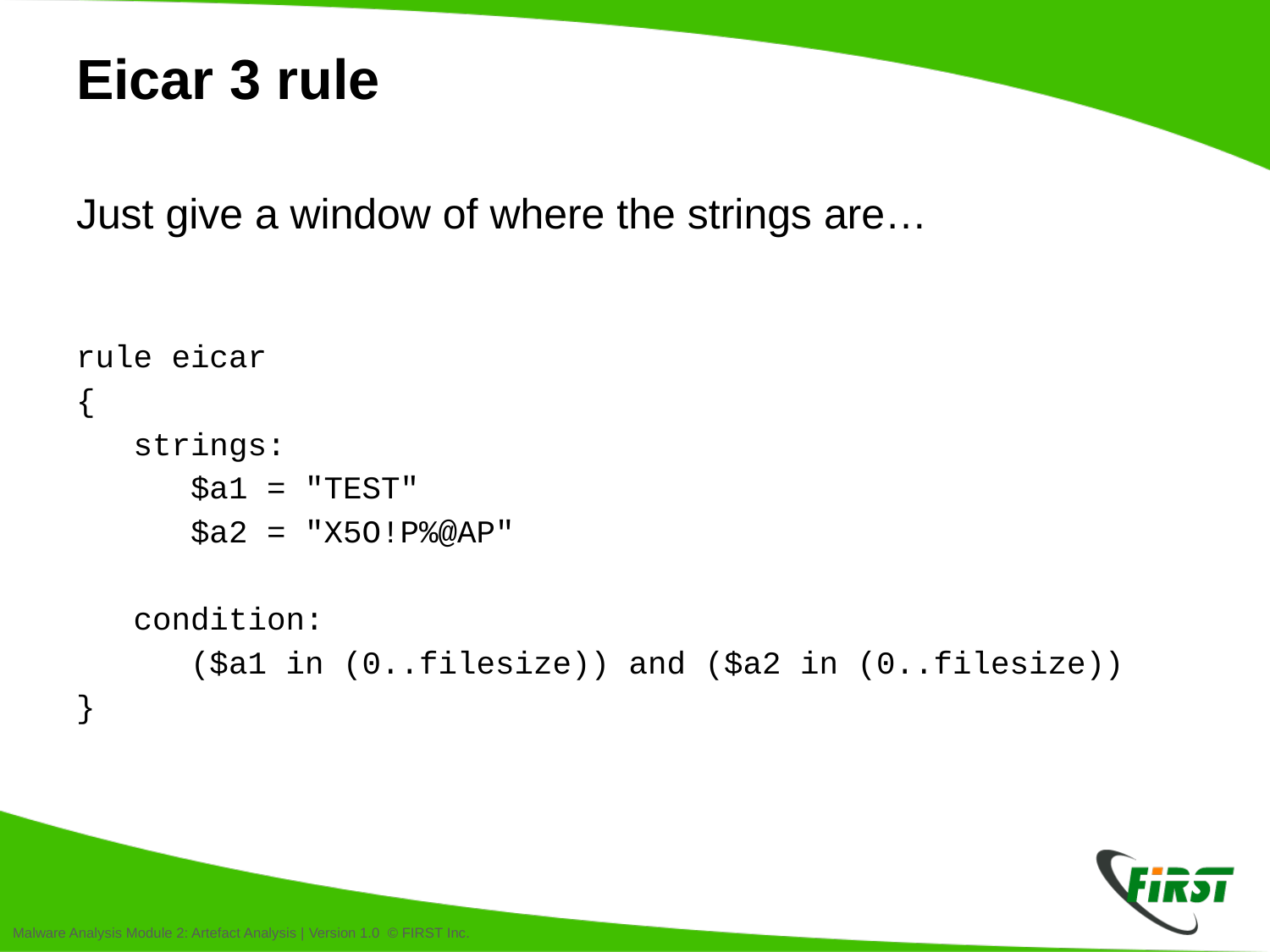

# Eicar 3 rule
Just give a window of where the strings are…

rule eicar
{
   strings:
      $a1 = "TEST"
      $a2 = "X5O!P%@AP"
   condition:
      ($a1 in (0..filesize)) and ($a2 in (0..filesize))
}